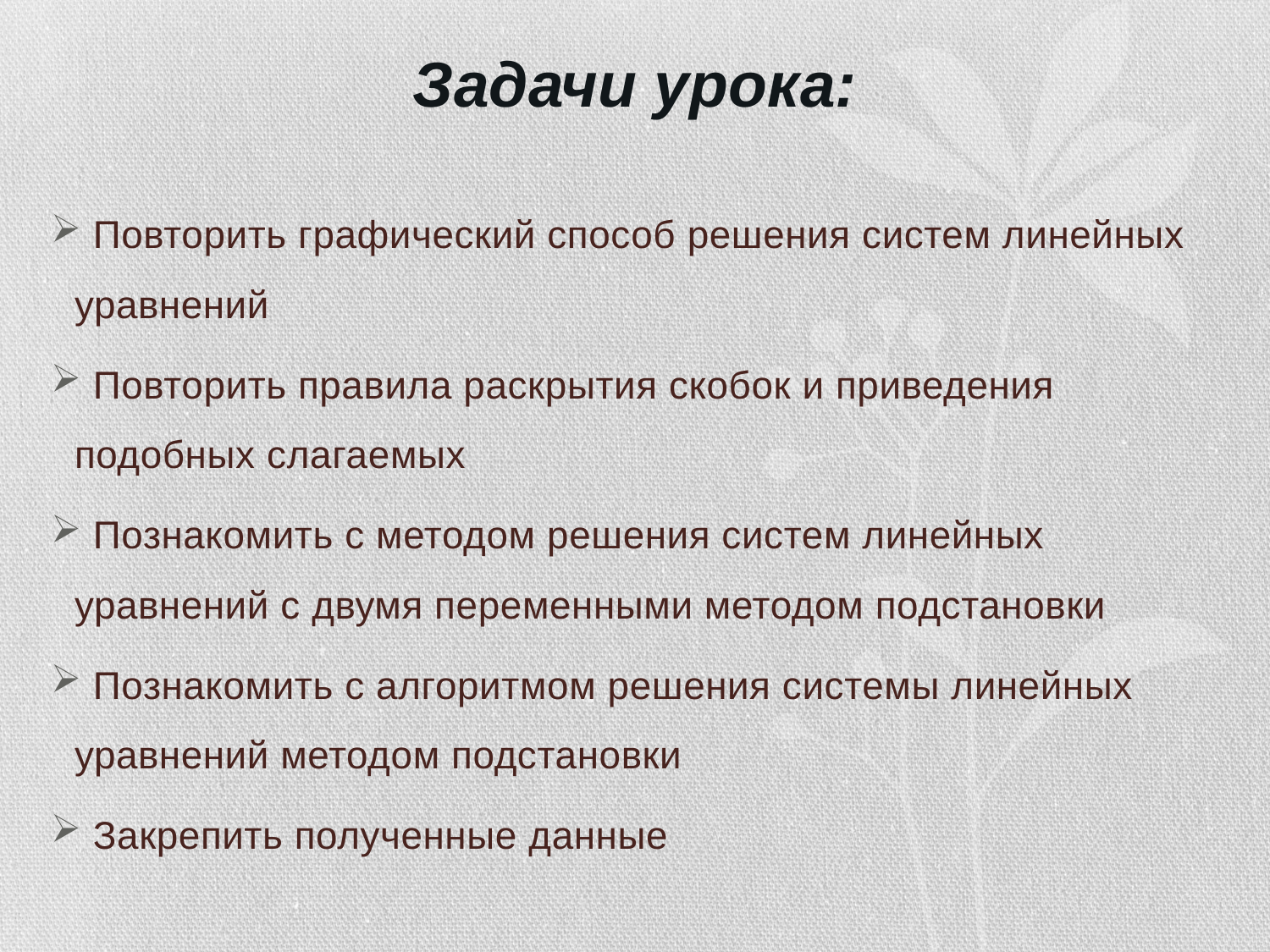

# Задачи урока:
 Повторить графический способ решения систем линейных уравнений
 Повторить правила раскрытия скобок и приведения подобных слагаемых
 Познакомить с методом решения систем линейных уравнений с двумя переменными методом подстановки
 Познакомить с алгоритмом решения системы линейных уравнений методом подстановки
 Закрепить полученные данные